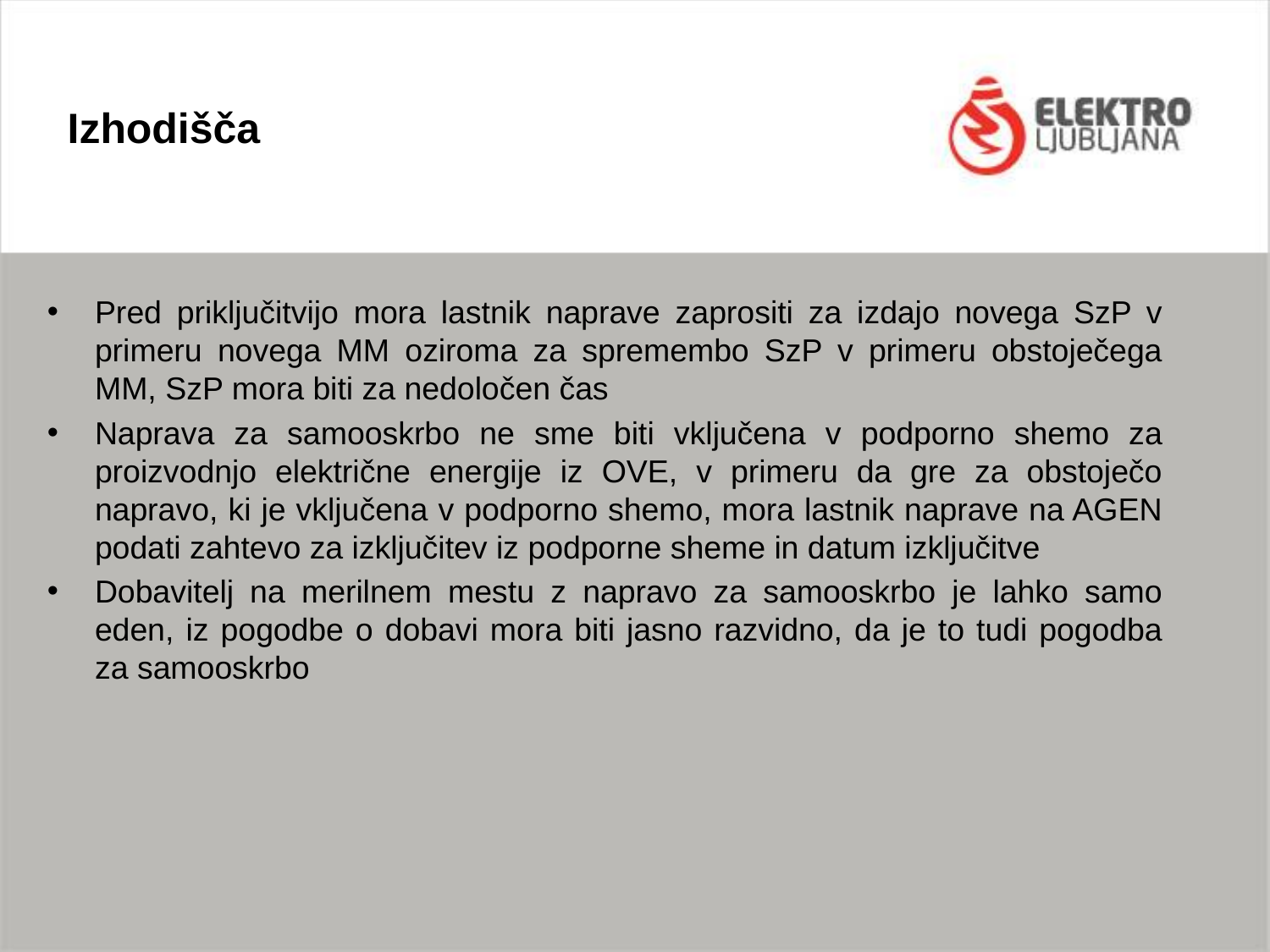

Izhodišča
Pred priključitvijo mora lastnik naprave zaprositi za izdajo novega SzP v primeru novega MM oziroma za spremembo SzP v primeru obstoječega MM, SzP mora biti za nedoločen čas
Naprava za samooskrbo ne sme biti vključena v podporno shemo za proizvodnjo električne energije iz OVE, v primeru da gre za obstoječo napravo, ki je vključena v podporno shemo, mora lastnik naprave na AGEN podati zahtevo za izključitev iz podporne sheme in datum izključitve
Dobavitelj na merilnem mestu z napravo za samooskrbo je lahko samo eden, iz pogodbe o dobavi mora biti jasno razvidno, da je to tudi pogodba za samooskrbo